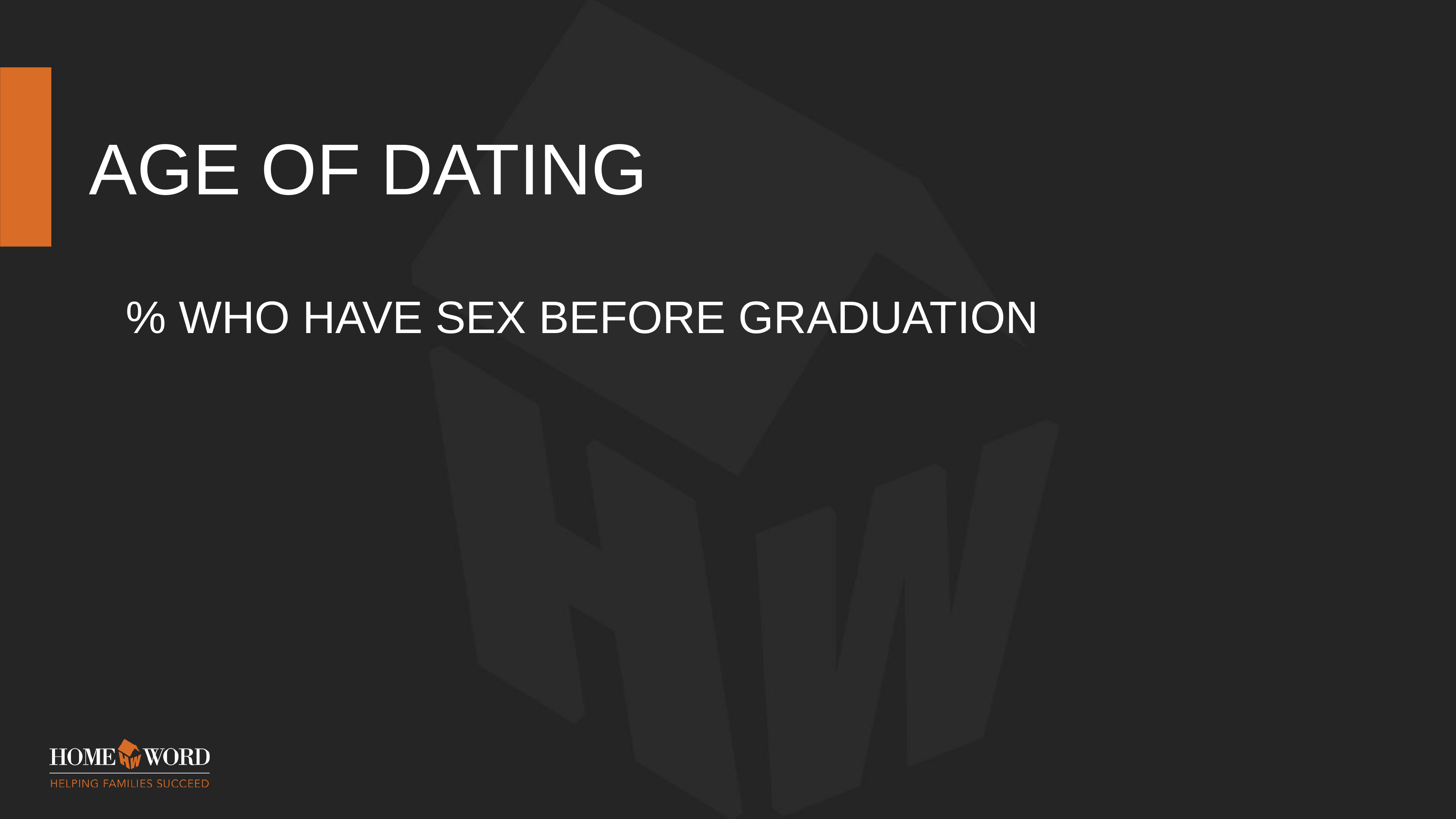

# AGE OF DATING
% WHO HAVE SEX BEFORE GRADUATION